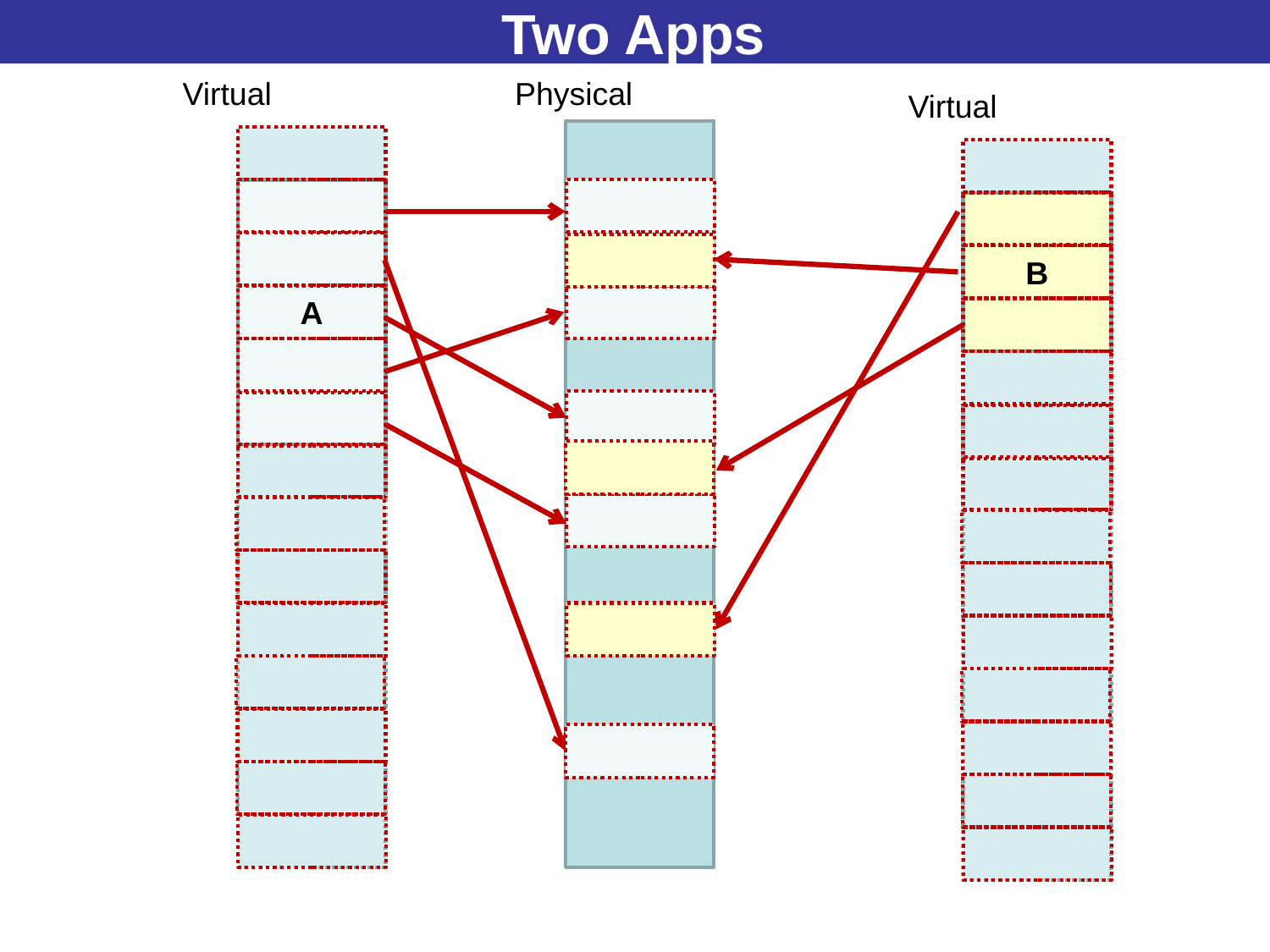

# Two Apps
Virtual
Physical
Virtual

A

B